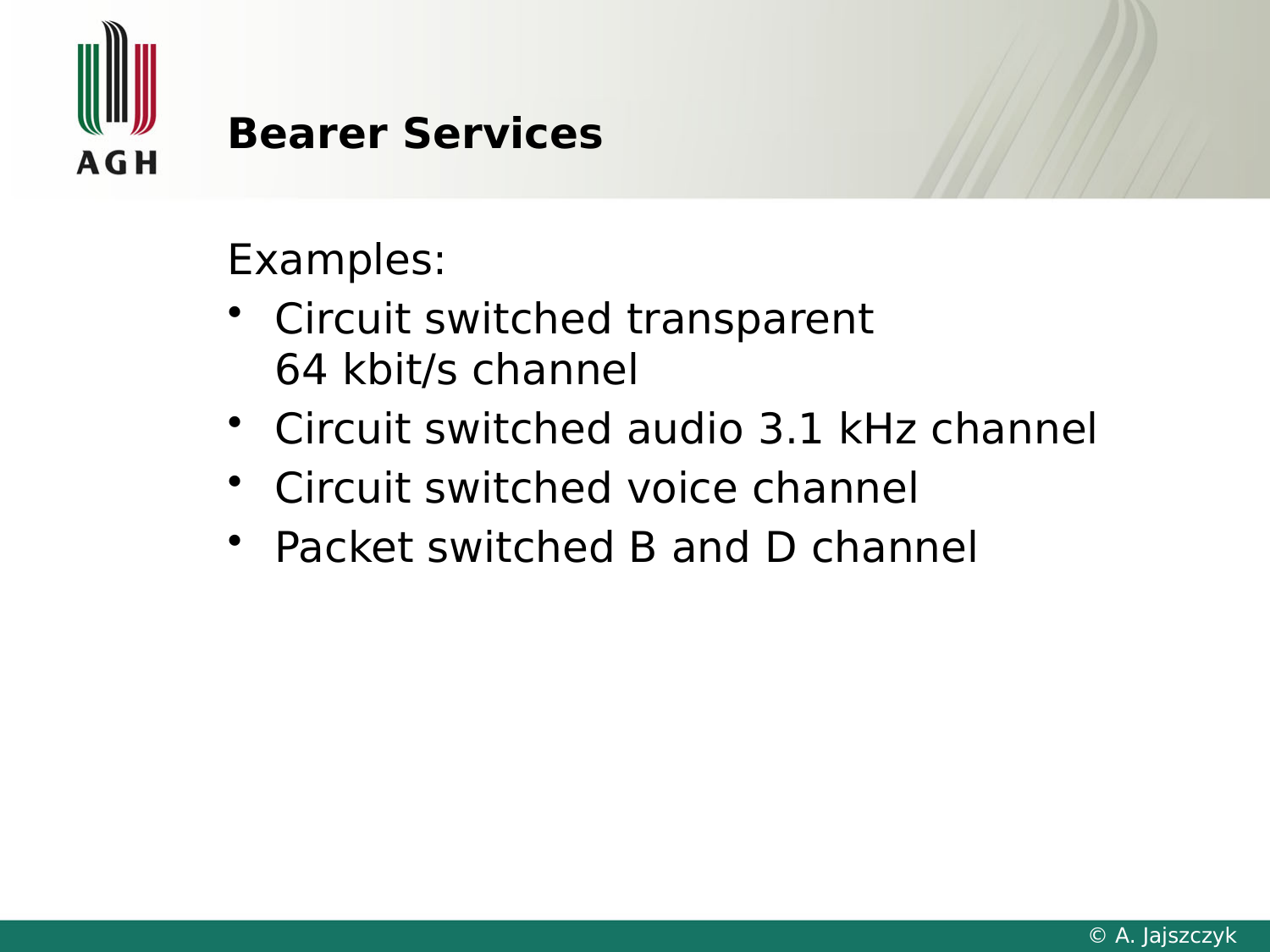

# Bearer Services
Examples:
Circuit switched transparent
64 kbit/s channel
Circuit switched audio 3.1 kHz channel
Circuit switched voice channel
Packet switched B and D channel